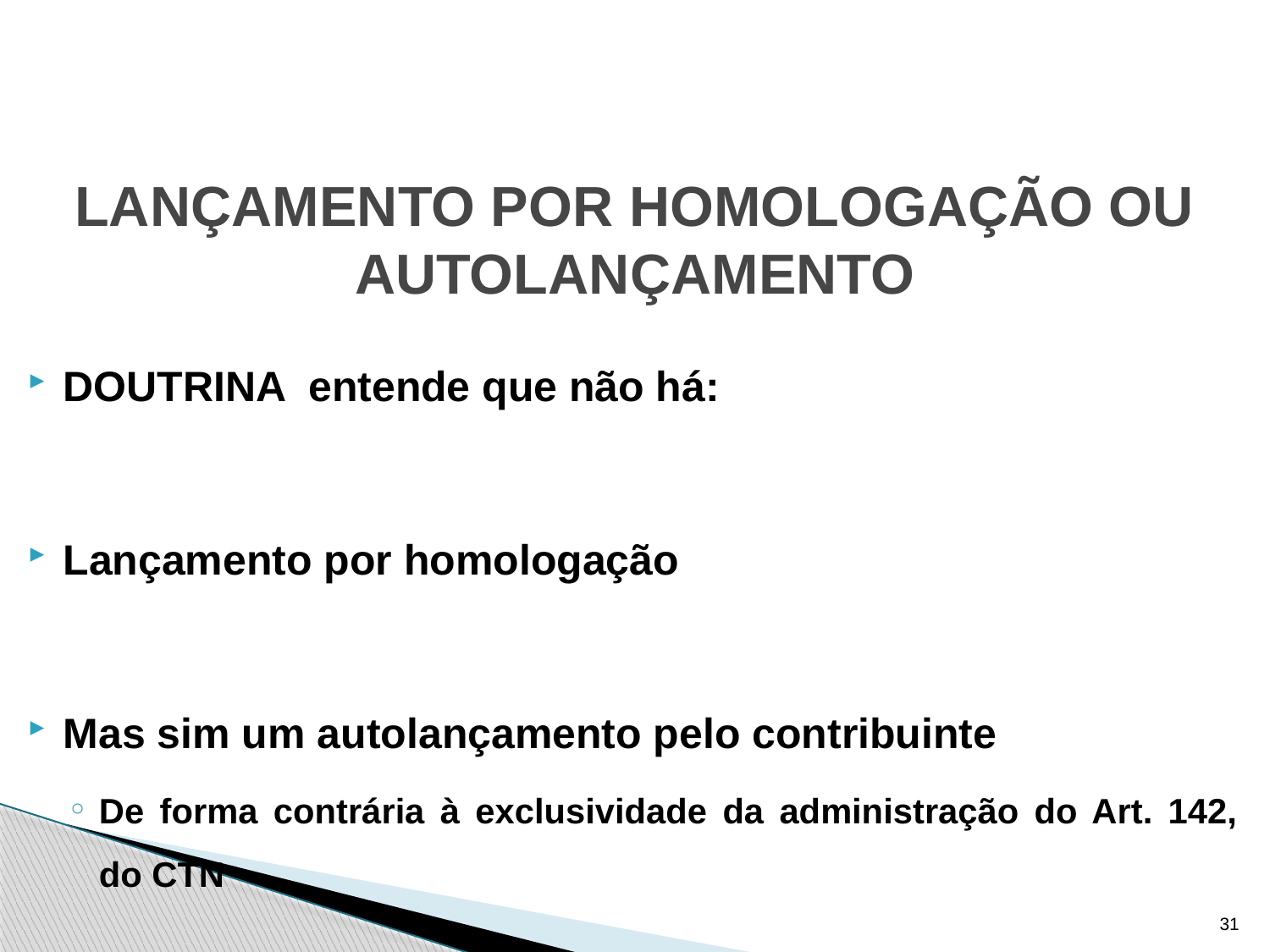

# LANÇAMENTO POR HOMOLOGAÇÃO OU AUTOLANÇAMENTO
DOUTRINA  entende que não há:

Lançamento por homologação

Mas sim um autolançamento pelo contribuinte
De forma contrária à exclusividade da administração do Art. 142, do CTN

31